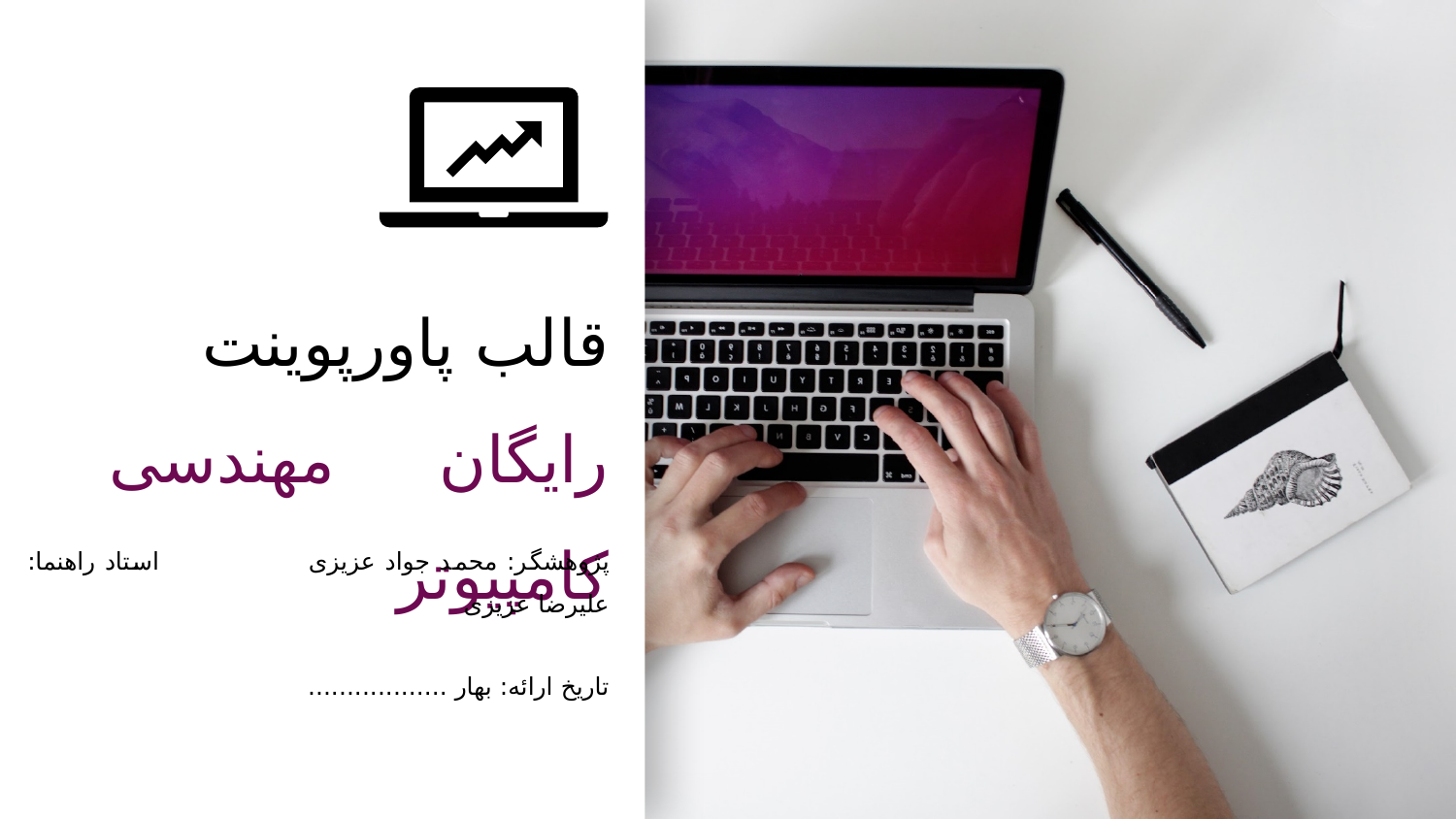

قالب پاورپوینت
رایگان مهندسی کامپیوتر
پژوهشگر: محمد جواد عزیزی                استاد راهنما: علیرضا عزیزی

تاریخ ارائه: بهار ..................